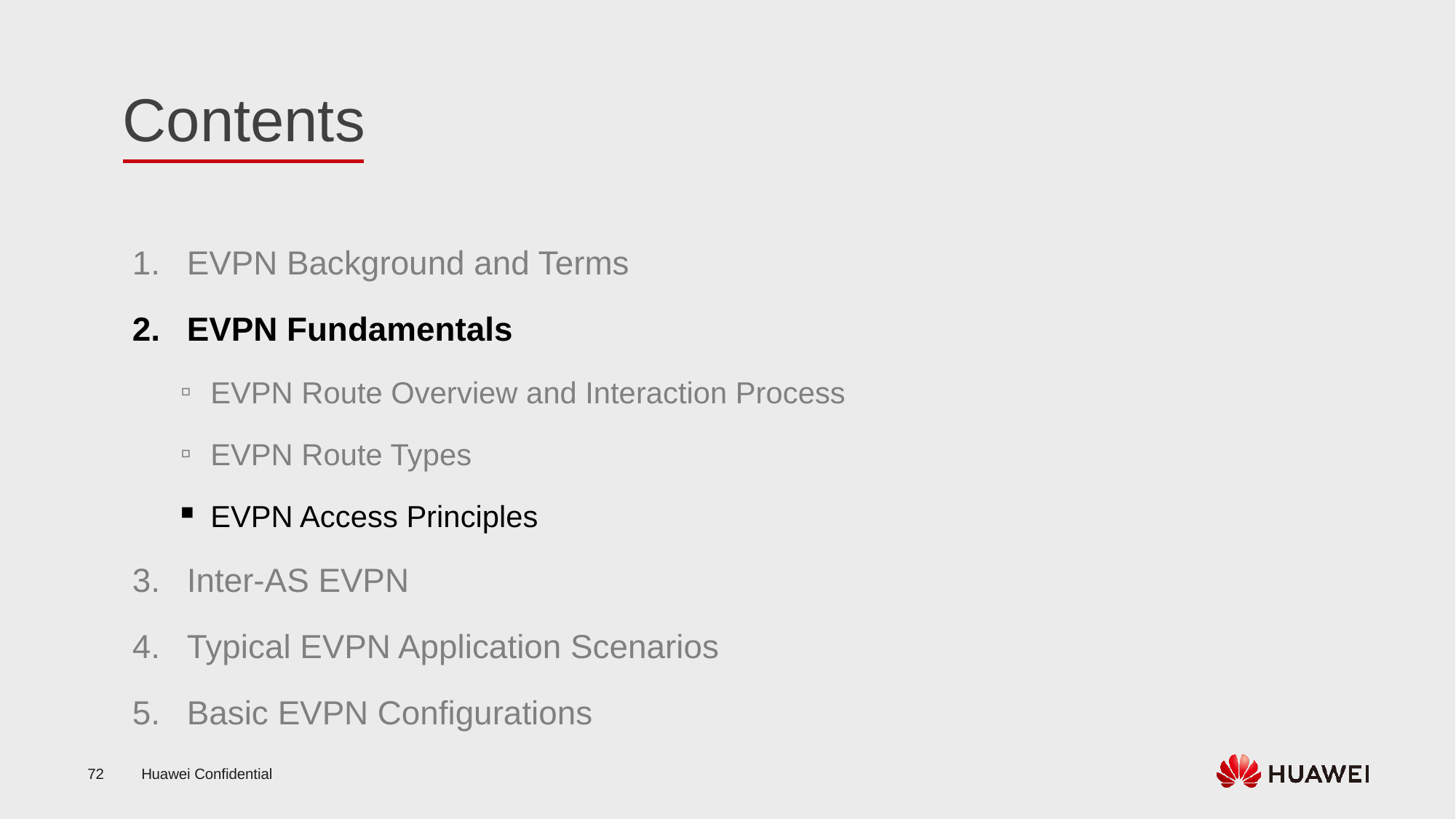

EVPN Background and Terms
EVPN Fundamentals
EVPN Route Overview and Interaction Process
EVPN Route Types
EVPN Access Principles
Inter-AS EVPN
Typical EVPN Application Scenarios
Basic EVPN Configurations